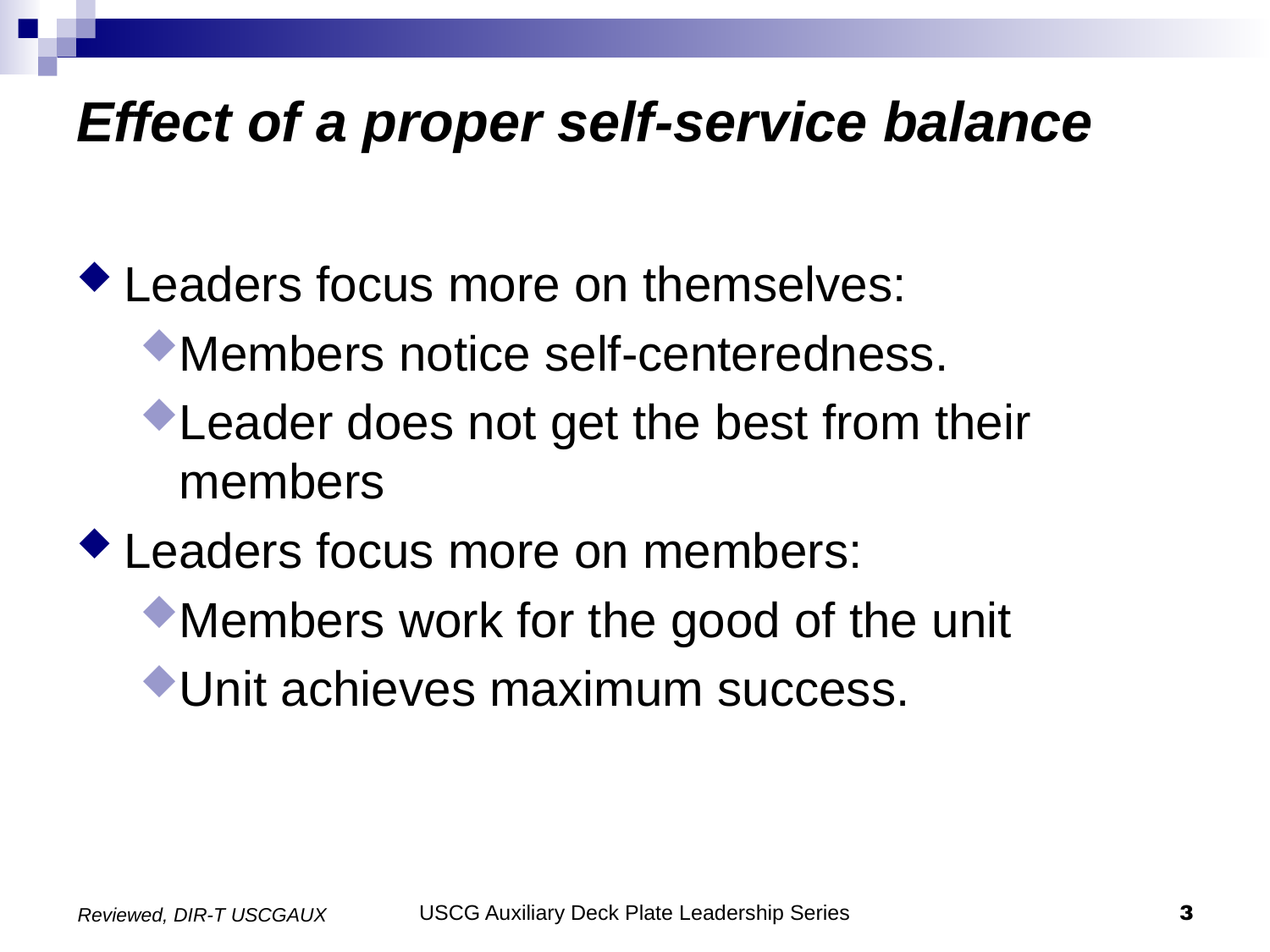

# Effect of a proper self-service balance
Leaders focus more on themselves:
Members notice self-centeredness.
Leader does not get the best from their members
Leaders focus more on members:
Members work for the good of the unit
Unit achieves maximum success.

3
USCG Auxiliary Deck Plate Leadership Series
Reviewed, DIR-T USCGAUX